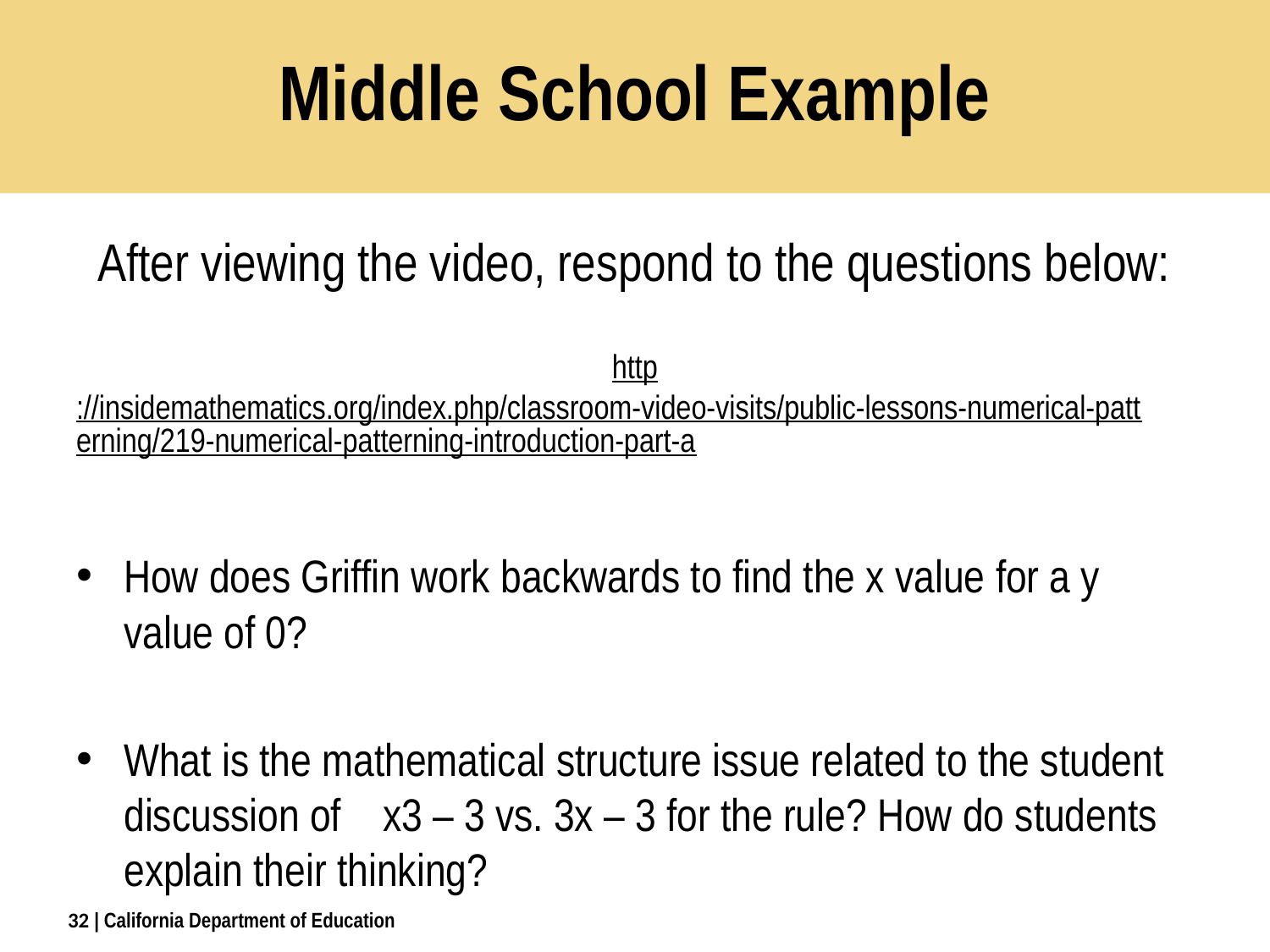

# Middle School Example
After viewing the video, respond to the questions below:

http://insidemathematics.org/index.php/classroom-video-visits/public-lessons-numerical-patterning/219-numerical-patterning-introduction-part-a

How does Griffin work backwards to find the x value for a y value of 0?

What is the mathematical structure issue related to the student discussion of    x3 – 3 vs. 3x – 3 for the rule? How do students explain their thinking?

32
| California Department of Education